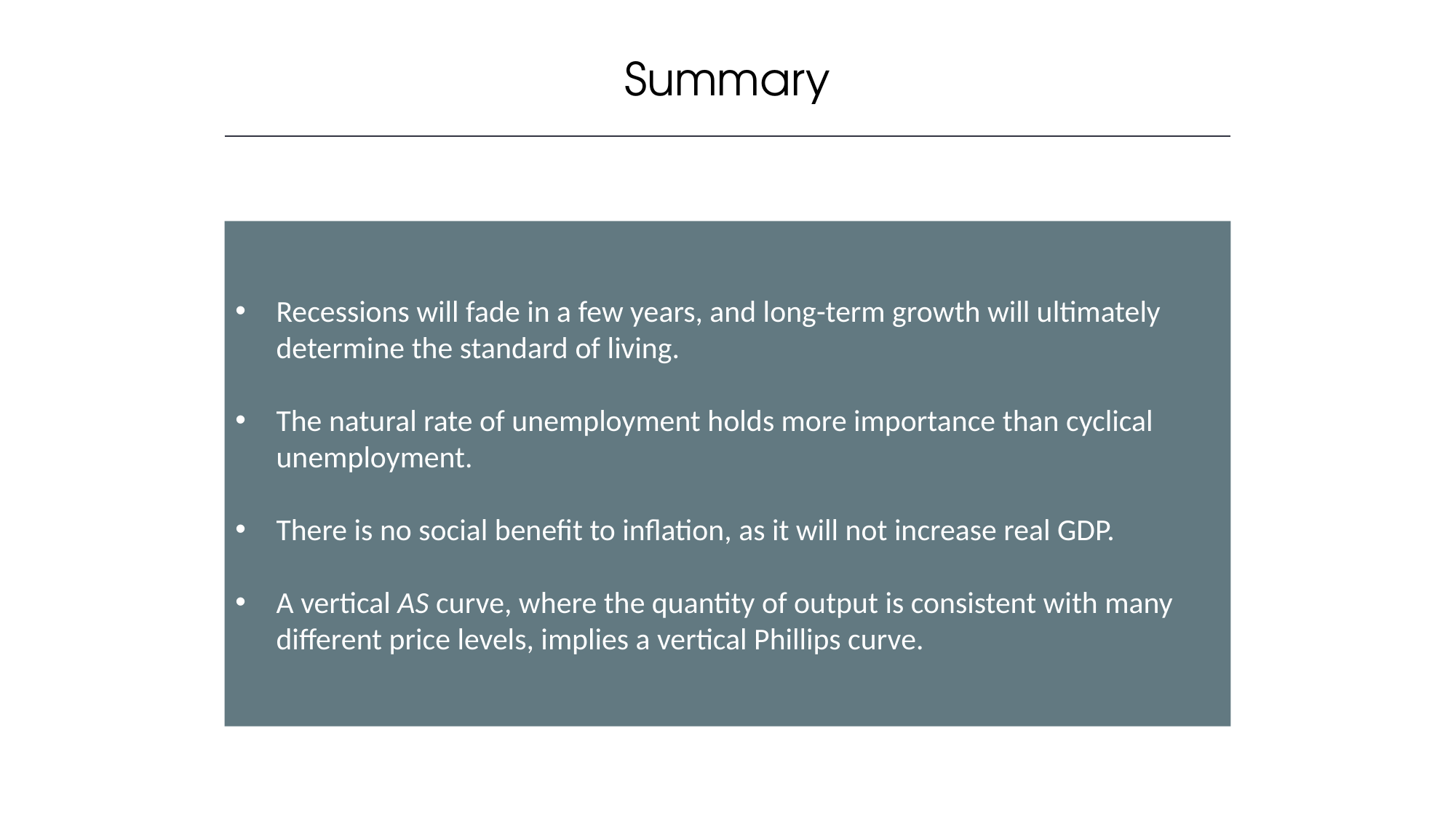

Summary
Recessions will fade in a few years, and long-term growth will ultimately determine the standard of living.

The natural rate of unemployment holds more importance than cyclical unemployment.

There is no social benefit to inflation, as it will not increase real GDP.

A vertical AS curve, where the quantity of output is consistent with many different price levels, implies a vertical Phillips curve.